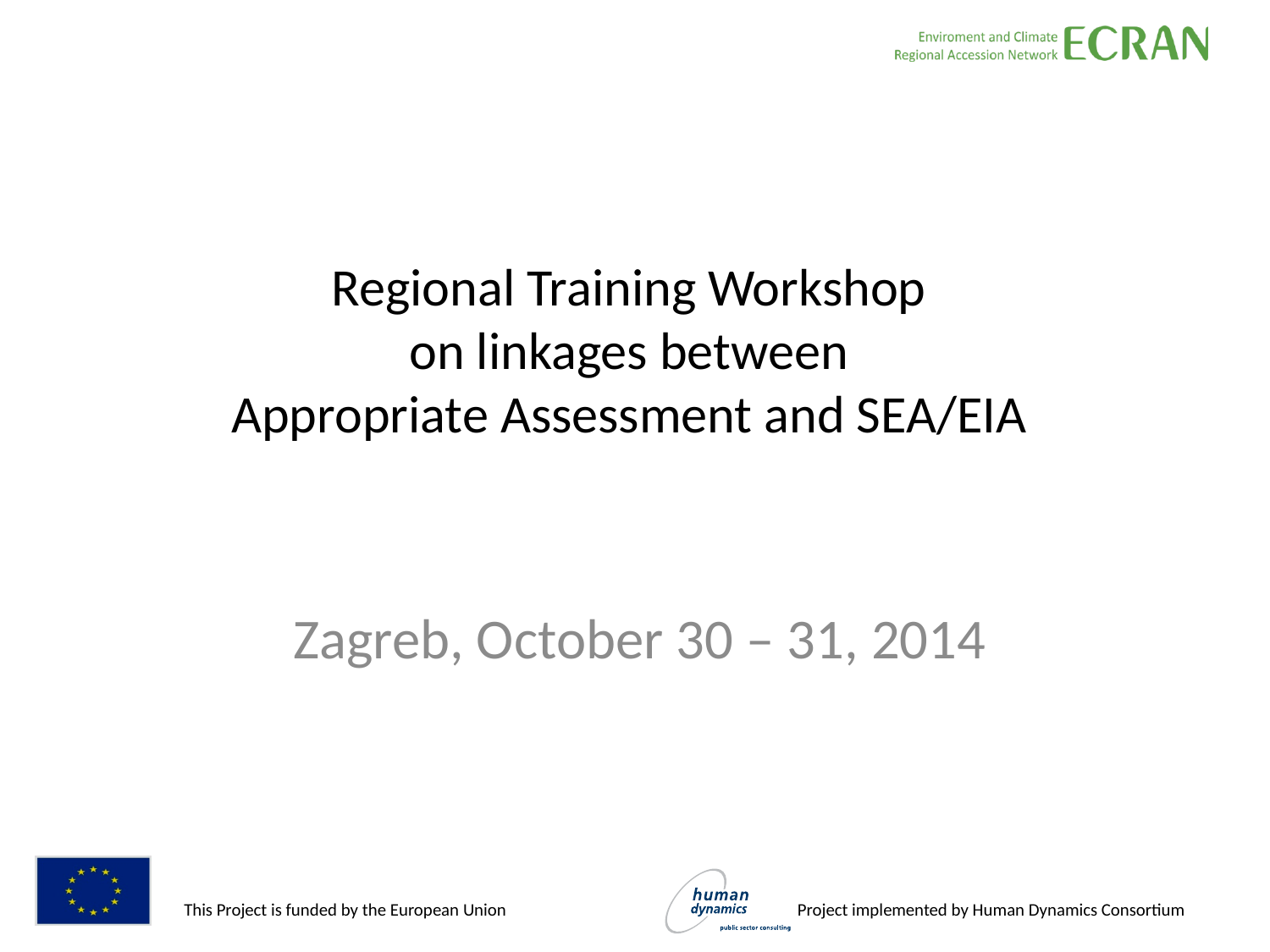

# Regional Training Workshop on linkages between Appropriate Assessment and SEA/EIA
Zagreb, October 30 – 31, 2014